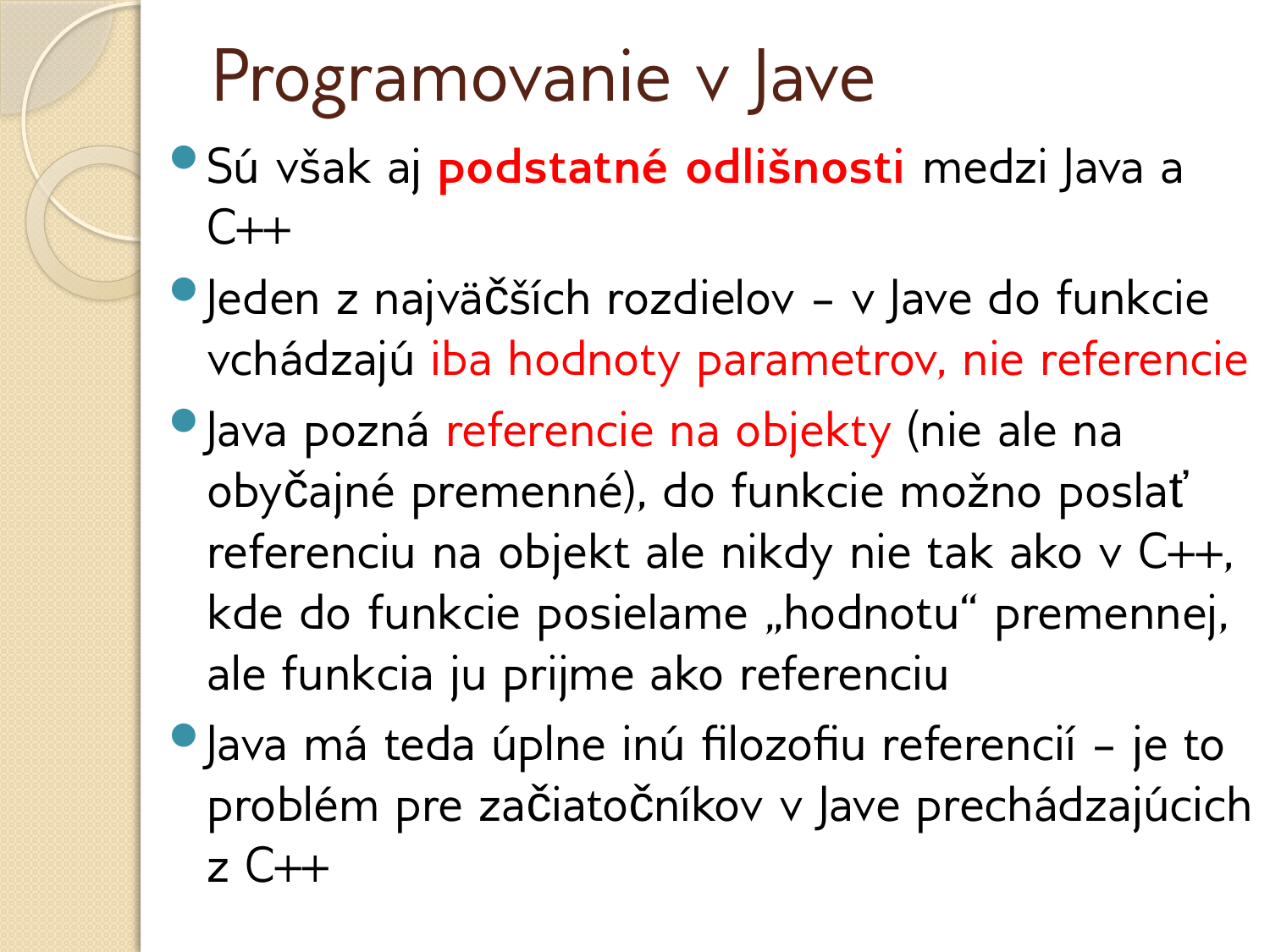

# Programovanie v Jave
Sú však aj podstatné odlišnosti medzi Java a C++
Jeden z najväčších rozdielov – v Jave do funkcie vchádzajú iba hodnoty parametrov, nie referencie
Java pozná referencie na objekty (nie ale na obyčajné premenné), do funkcie možno poslať referenciu na objekt ale nikdy nie tak ako v C++, kde do funkcie posielame „hodnotu“ premennej, ale funkcia ju prijme ako referenciu
Java má teda úplne inú filozofiu referencií – je to problém pre začiatočníkov v Jave prechádzajúcich z C++